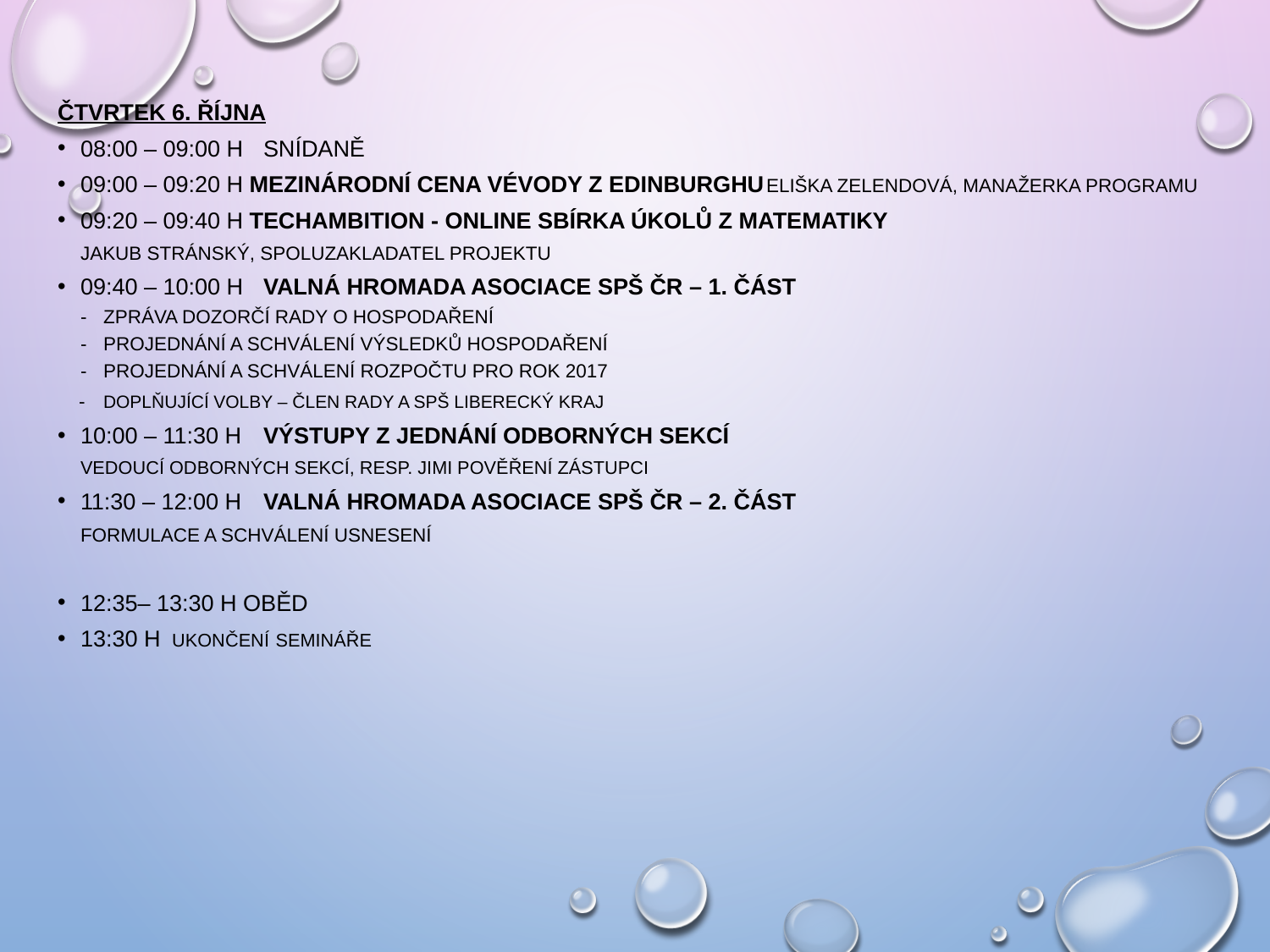

Čtvrtek 6. října
08:00 – 09:00 h	Snídaně
09:00 – 09:20 H Mezinárodní cena vévody z Edinburghu					Eliška Zelendová, manažerka programu
09:20 – 09:40 h Techambition - online sbírka úkolů z matematiky
		Jakub Stránský, spoluzakladatel projektu
09:40 – 10:00 h	Valná hromada Asociace SPŠ ČR – 1. část
-	Zpráva dozorčí rady o hospodaření
-	Projednání a schválení výsledků hospodaření
- 	Projednání a schválení rozpočtu pro rok 2017
    - 	Doplňující volby – Člen Rady A SPŠ Liberecký kraj
10:00 – 11:30 h	Výstupy z jednání odborných sekcí
		vedoucí odborných sekcí, resp. jimi pověření zástupci
11:30 – 12:00 h	Valná hromada Asociace SPŠ ČR – 2. část
		Formulace a schválení usnesení
12:35– 13:30 H Oběd
13:30 h	Ukončení semináře